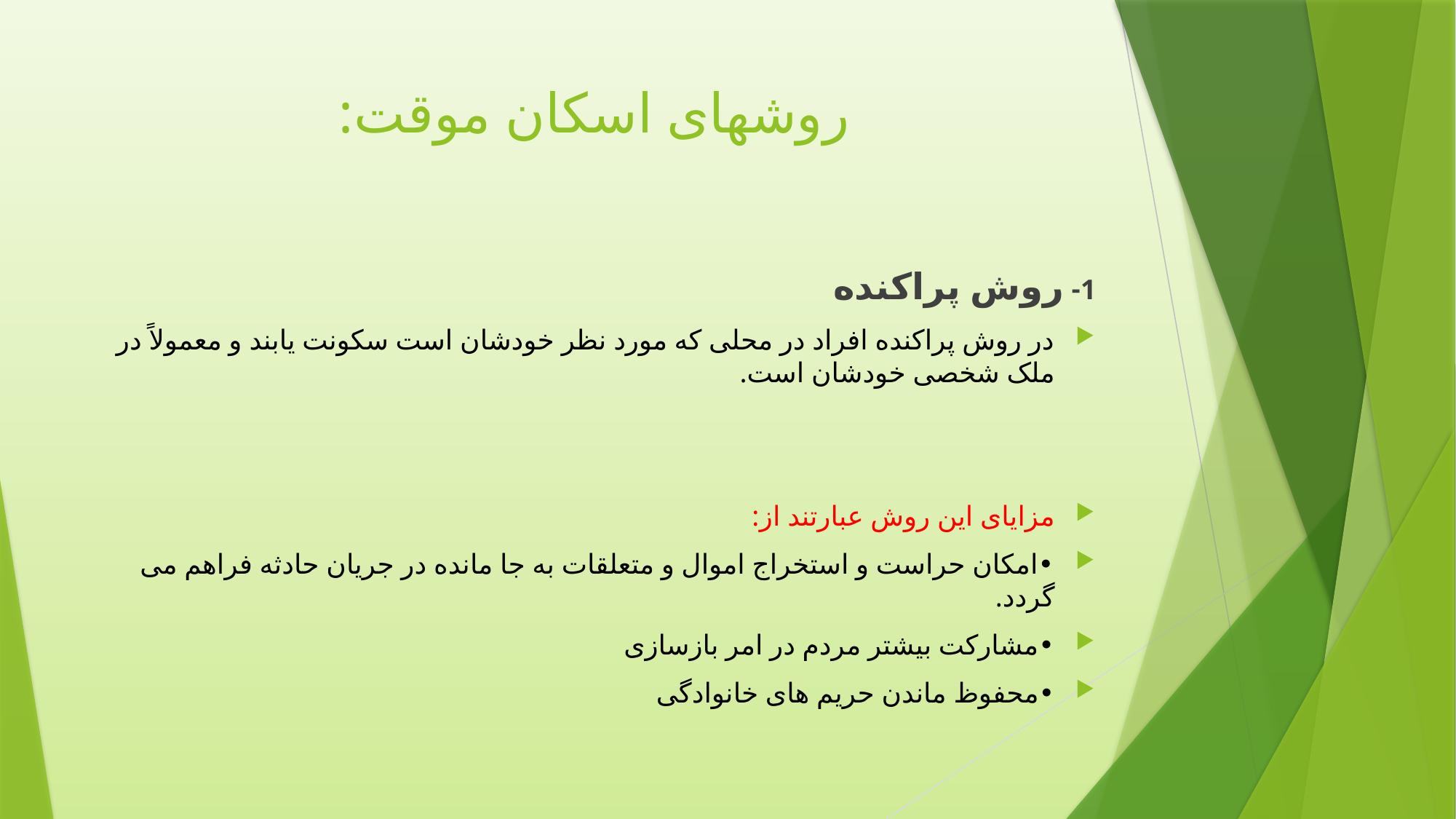

# روشهای اسکان موقت:
1- روش پراکنده
در روش پراکنده افراد در محلی که مورد نظر خودشان است سکونت یابند و معمولاً در ملک شخصی خودشان است.

مزایای این روش عبارتند از:
•امکان حراست و استخراج اموال و متعلقات به جا مانده در جریان حادثه فراهم می گردد.
•مشارکت بیشتر مردم در امر بازسازی
•محفوظ ماندن حریم های خانوادگی